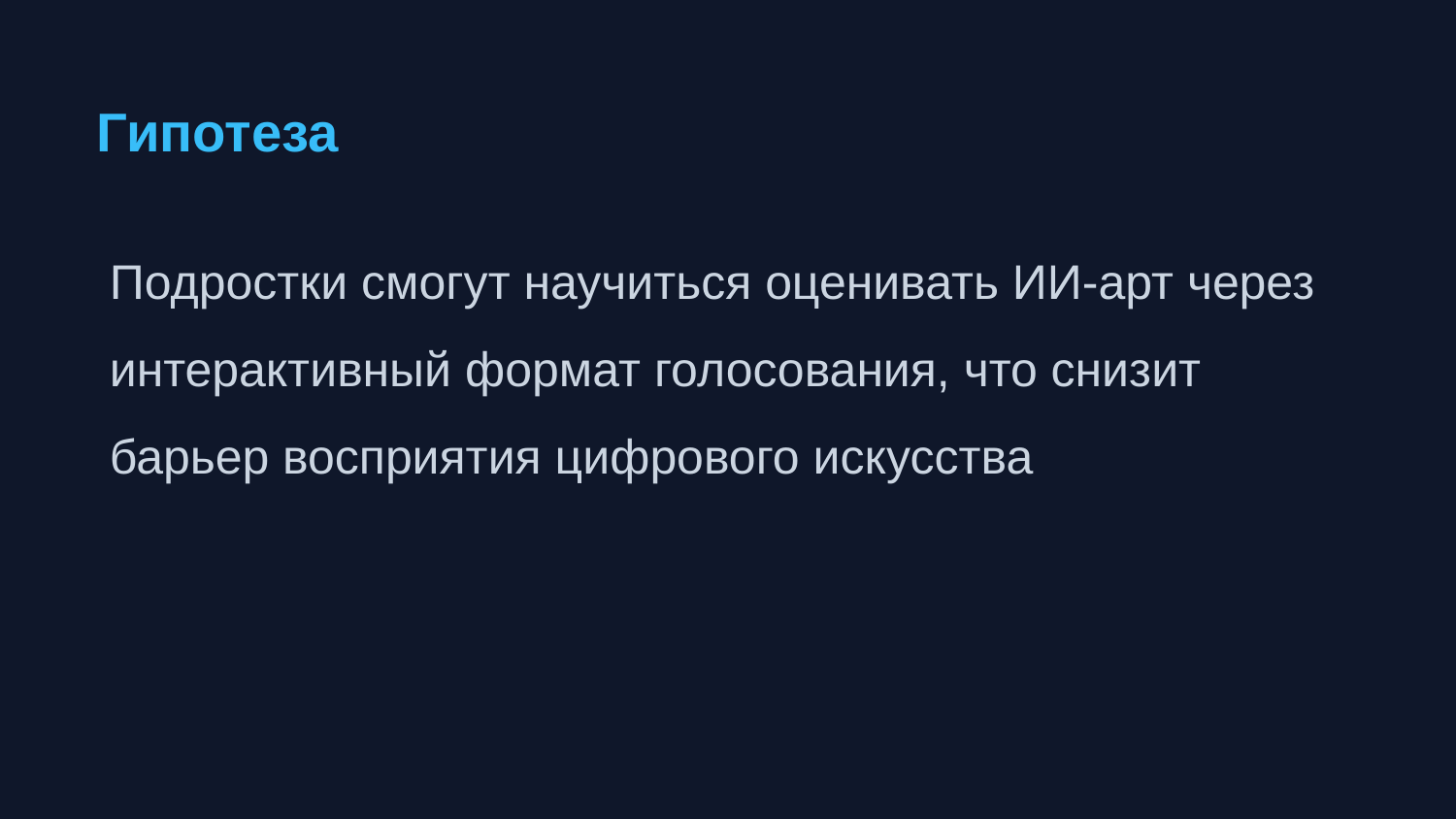

Гипотеза
Подростки смогут научиться оценивать ИИ-арт через интерактивный формат голосования, что снизит барьер восприятия цифрового искусства